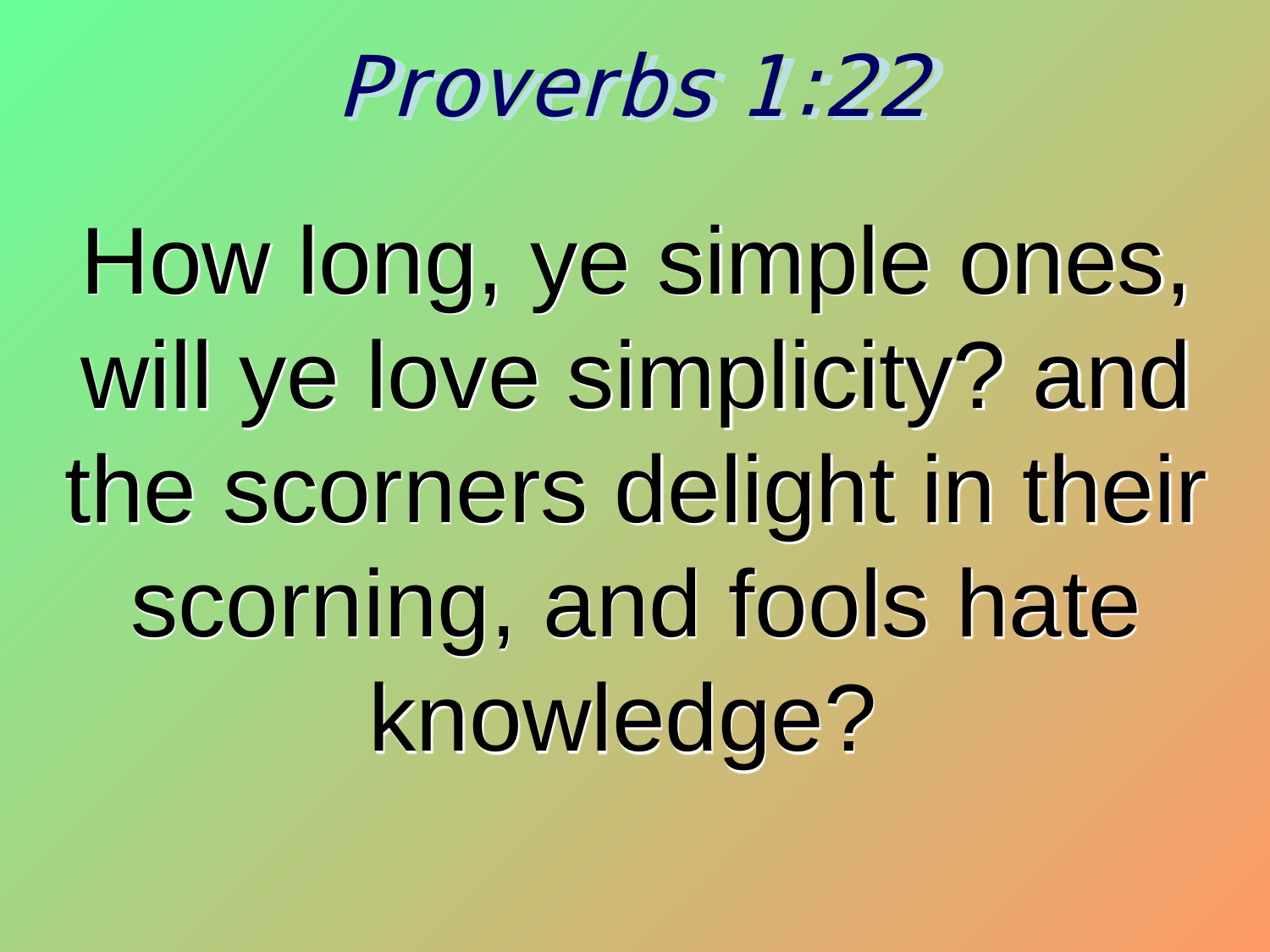

Proverbs 1:22
How long, ye simple ones, will ye love simplicity? and the scorners delight in their scorning, and fools hate knowledge?